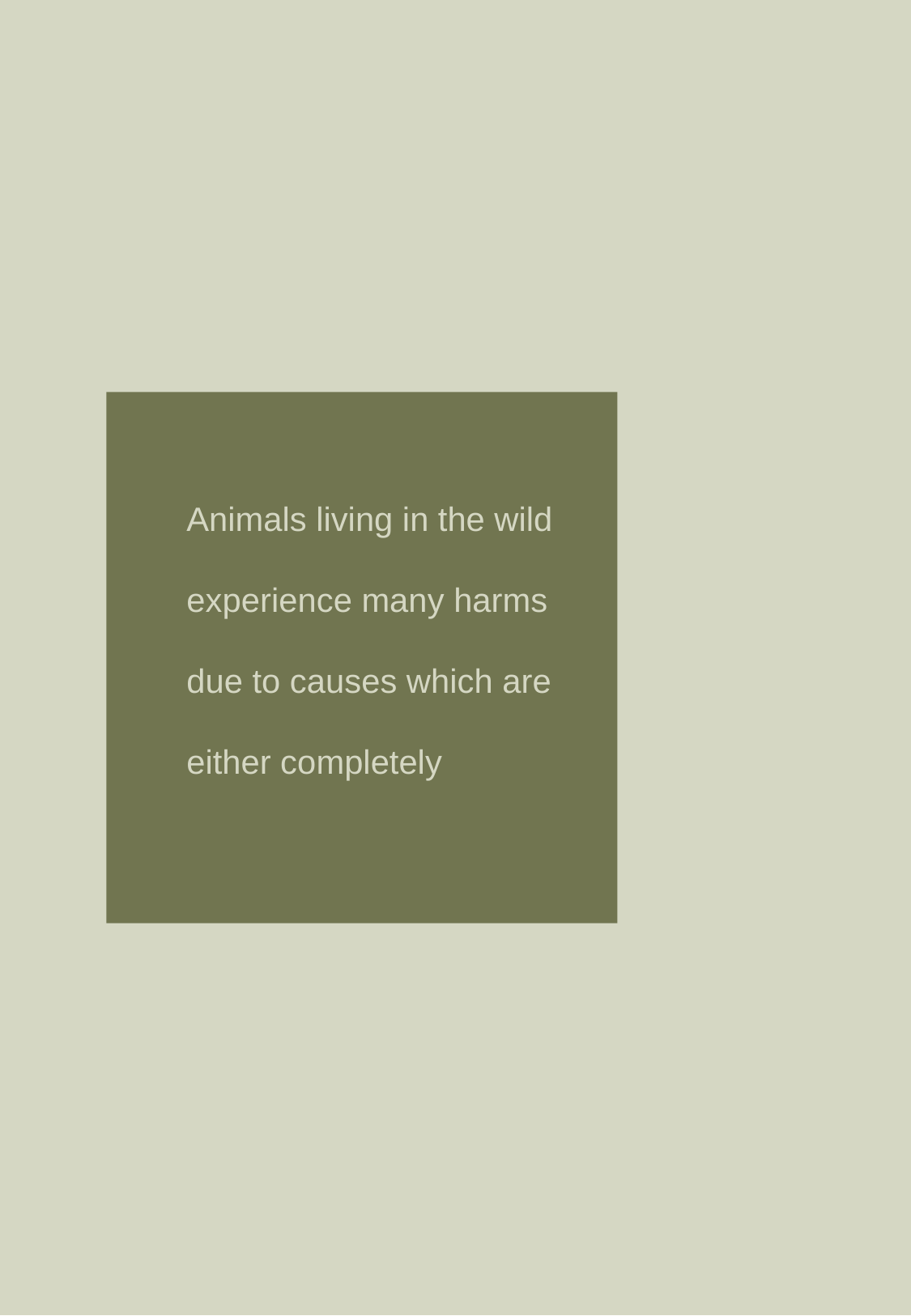

Animals living in the wild experience many harms due to causes which are either completely